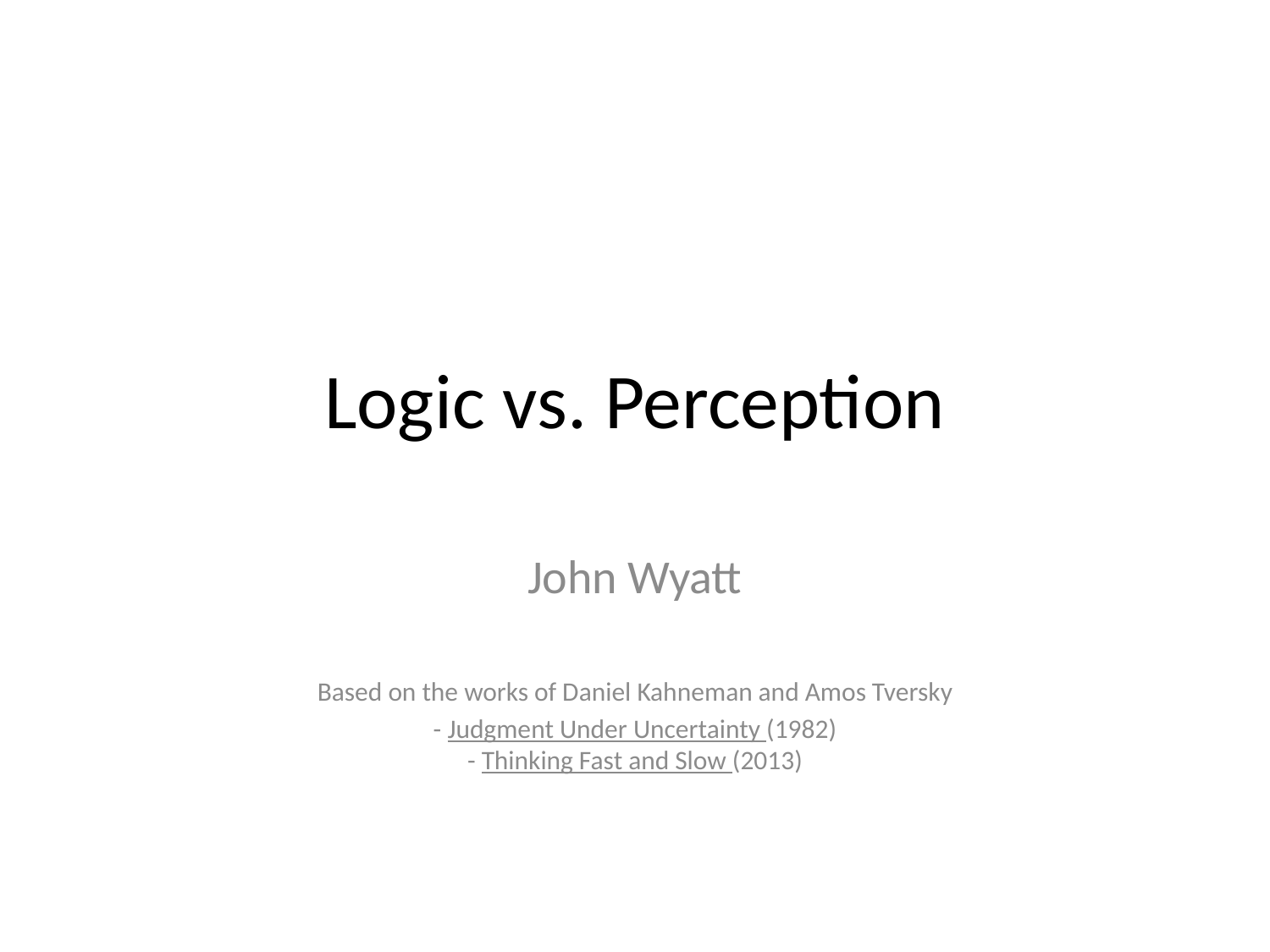

# Logic vs. Perception
John Wyatt

Based on the works of Daniel Kahneman and Amos Tversky
- Judgment Under Uncertainty (1982)
- Thinking Fast and Slow (2013)